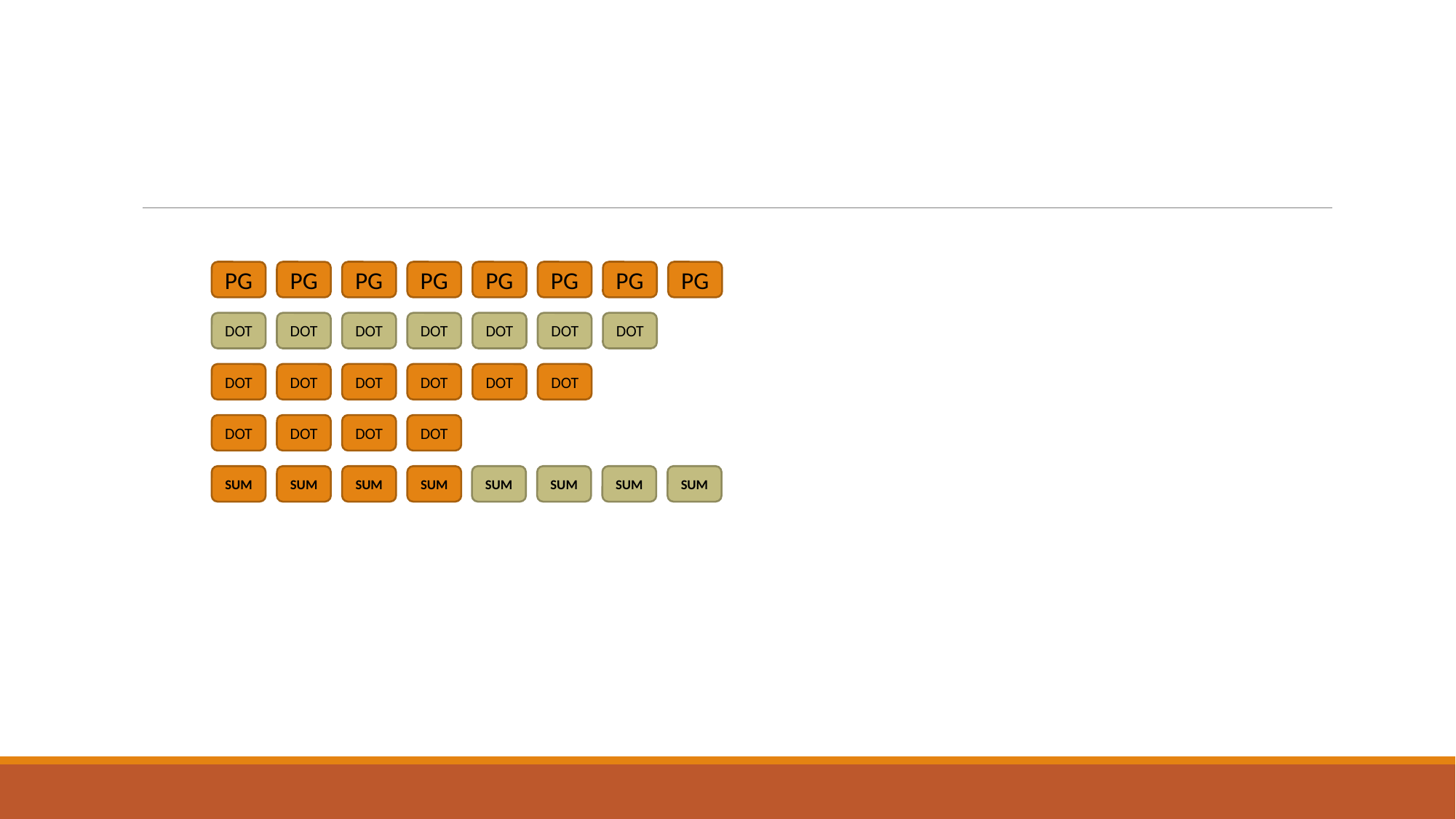

PG
PG
PG
PG
PG
PG
PG
PG
DOT
DOT
DOT
DOT
DOT
DOT
DOT
DOT
DOT
DOT
DOT
DOT
DOT
DOT
DOT
DOT
DOT
SUM
SUM
SUM
SUM
SUM
SUM
SUM
SUM